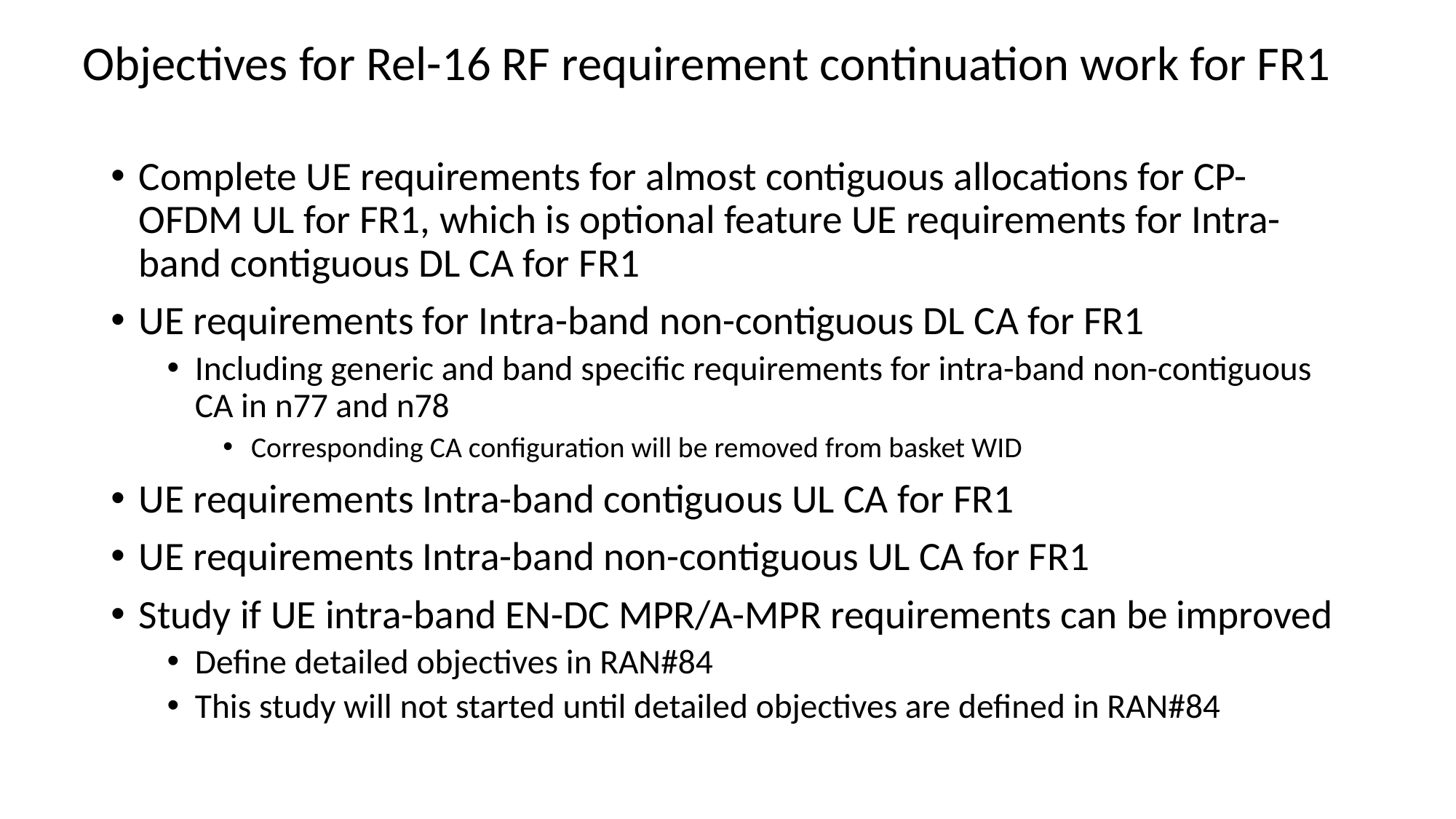

# Objectives for Rel-16 RF requirement continuation work for FR1
Complete UE requirements for almost contiguous allocations for CP-OFDM UL for FR1, which is optional feature UE requirements for Intra-band contiguous DL CA for FR1
UE requirements for Intra-band non-contiguous DL CA for FR1
Including generic and band specific requirements for intra-band non-contiguous CA in n77 and n78
Corresponding CA configuration will be removed from basket WID
UE requirements Intra-band contiguous UL CA for FR1
UE requirements Intra-band non-contiguous UL CA for FR1
Study if UE intra-band EN-DC MPR/A-MPR requirements can be improved
Define detailed objectives in RAN#84
This study will not started until detailed objectives are defined in RAN#84